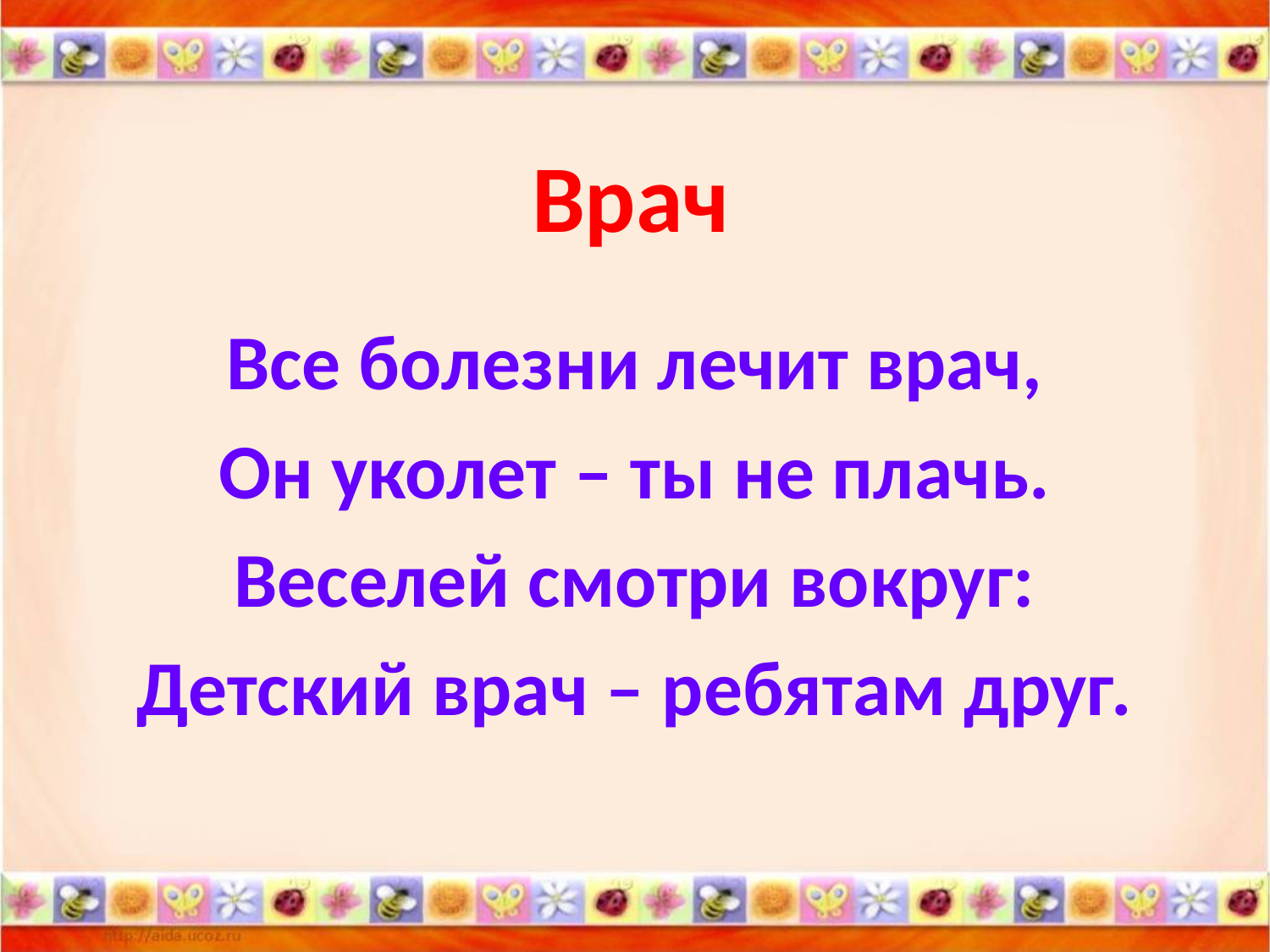

# Врач
Все болезни лечит врач,
Он уколет – ты не плачь.
Веселей смотри вокруг:
Детский врач – ребятам друг.